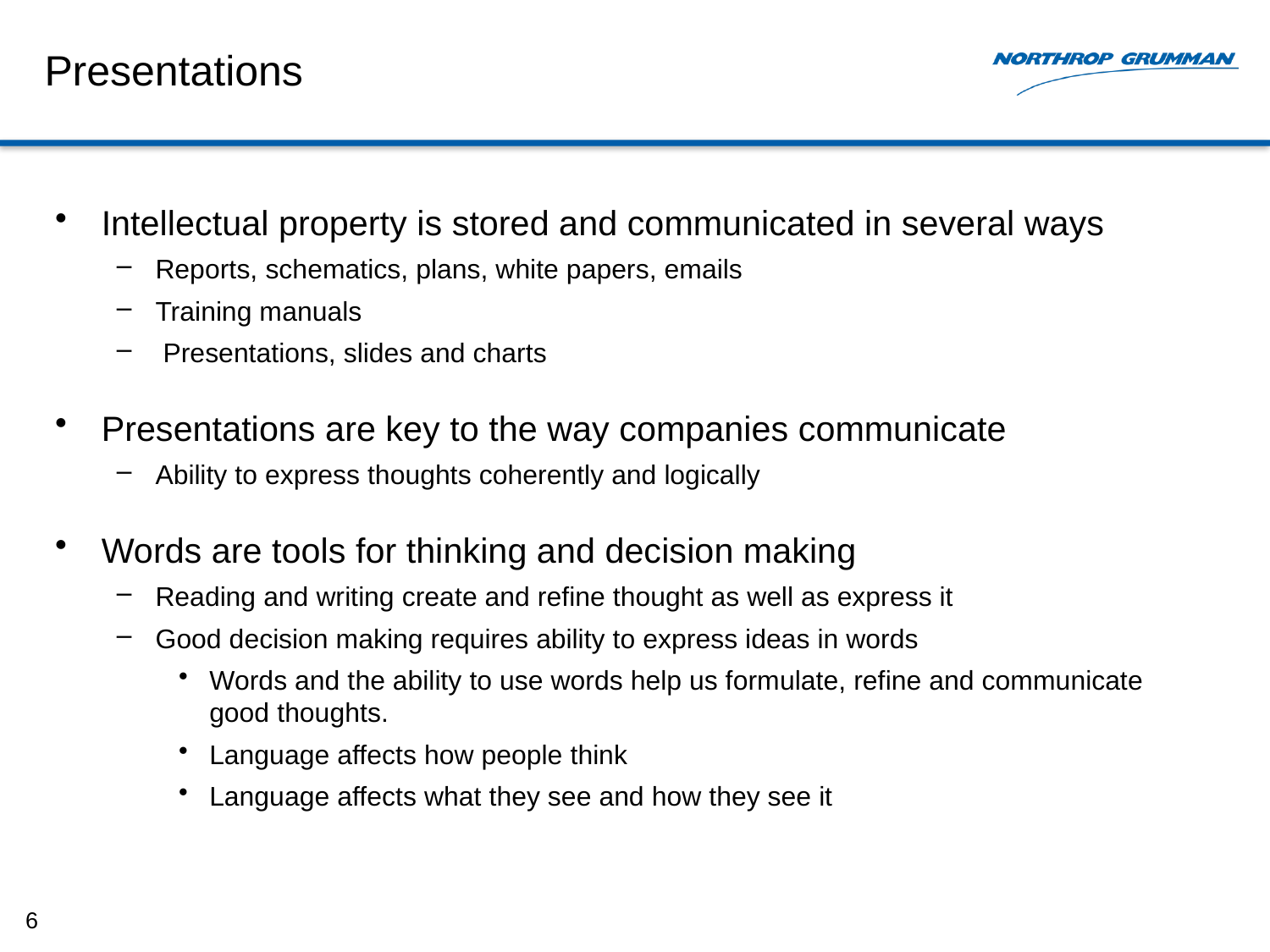

# Presentations
Intellectual property is stored and communicated in several ways
Reports, schematics, plans, white papers, emails
Training manuals
 Presentations, slides and charts
Presentations are key to the way companies communicate
Ability to express thoughts coherently and logically
Words are tools for thinking and decision making
Reading and writing create and refine thought as well as express it
Good decision making requires ability to express ideas in words
Words and the ability to use words help us formulate, refine and communicate good thoughts.
Language affects how people think
Language affects what they see and how they see it

6